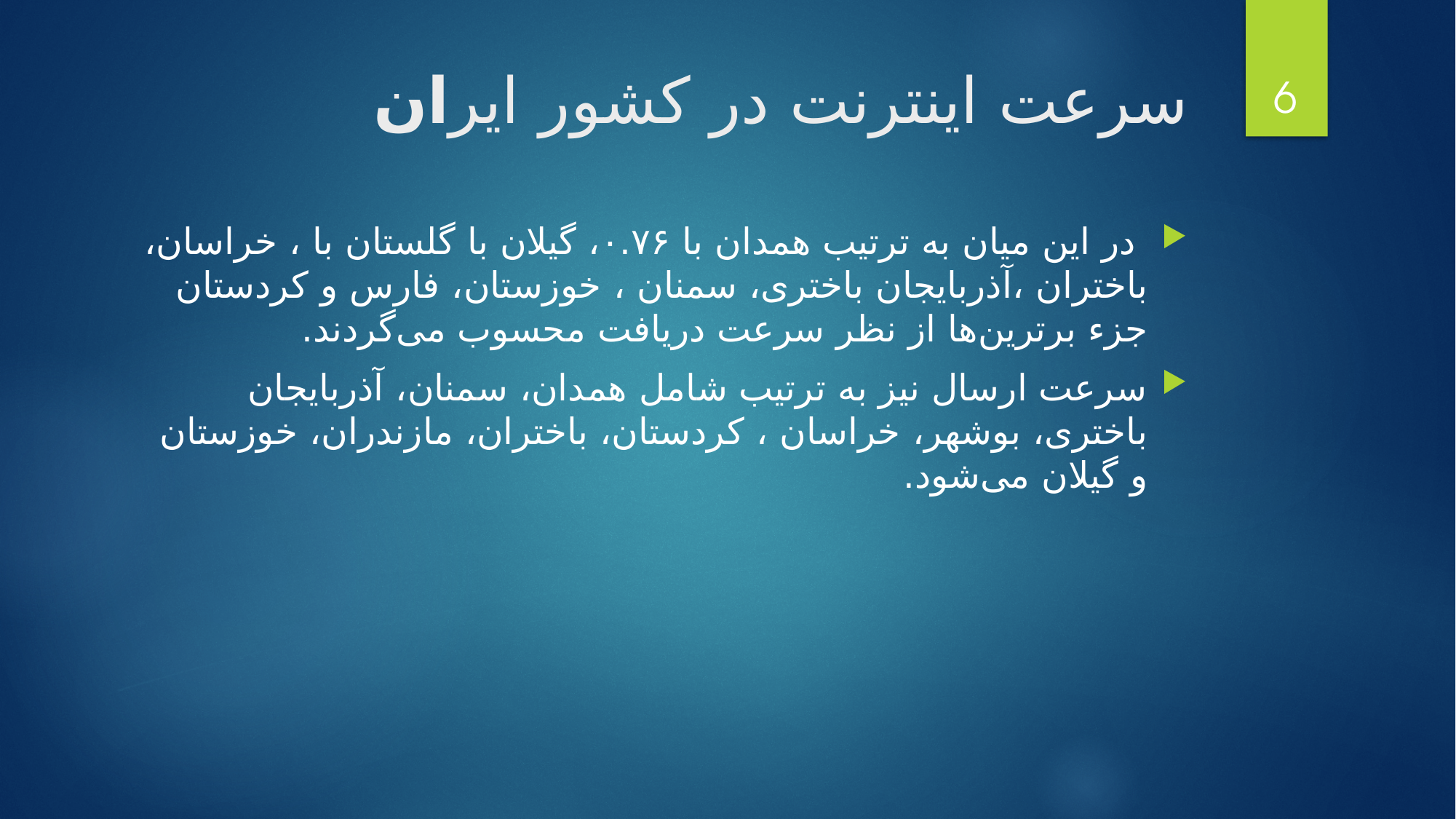

6
سرعت اینترنت در کشور ایران
 در این میان به ترتیب همدان با ۰.۷۶، گیلان با گلستان با ، خراسان، باختران ،آذربایجان باختری، سمنان ، خوزستان، فارس و کردستان جزء برترین‌ها از نظر سرعت دریافت محسوب می‌گردند.
سرعت ارسال نیز به ترتیب شامل همدان، سمنان، آذربایجان باختری، بوشهر، خراسان ، کردستان، باختران، مازندران، خوزستان و گیلان می‌شود.